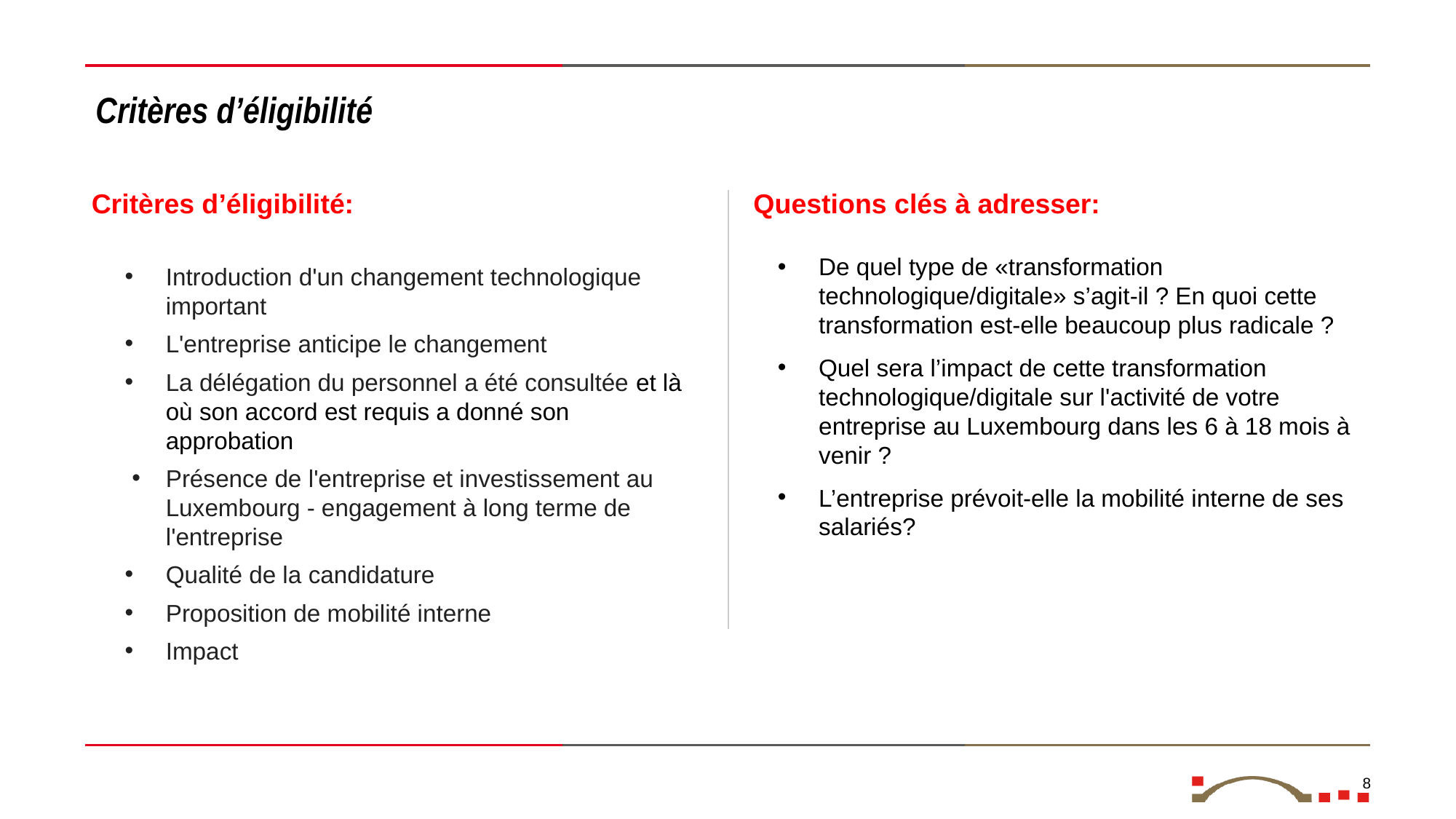

Critères d’éligibilité
Critères d’éligibilité:

Introduction d'un changement technologique important
L'entreprise anticipe le changement
La délégation du personnel a été consultée et là où son accord est requis a donné son approbation
Présence de l'entreprise et investissement au Luxembourg - engagement à long terme de l'entreprise
Qualité de la candidature
Proposition de mobilité interne
Impact
Questions clés à adresser:

De quel type de «transformation technologique/digitale» s’agit-il ? En quoi cette transformation est-elle beaucoup plus radicale ?
Quel sera l’impact de cette transformation technologique/digitale sur l'activité de votre entreprise au Luxembourg dans les 6 à 18 mois à venir ?
L’entreprise prévoit-elle la mobilité interne de ses salariés?
8